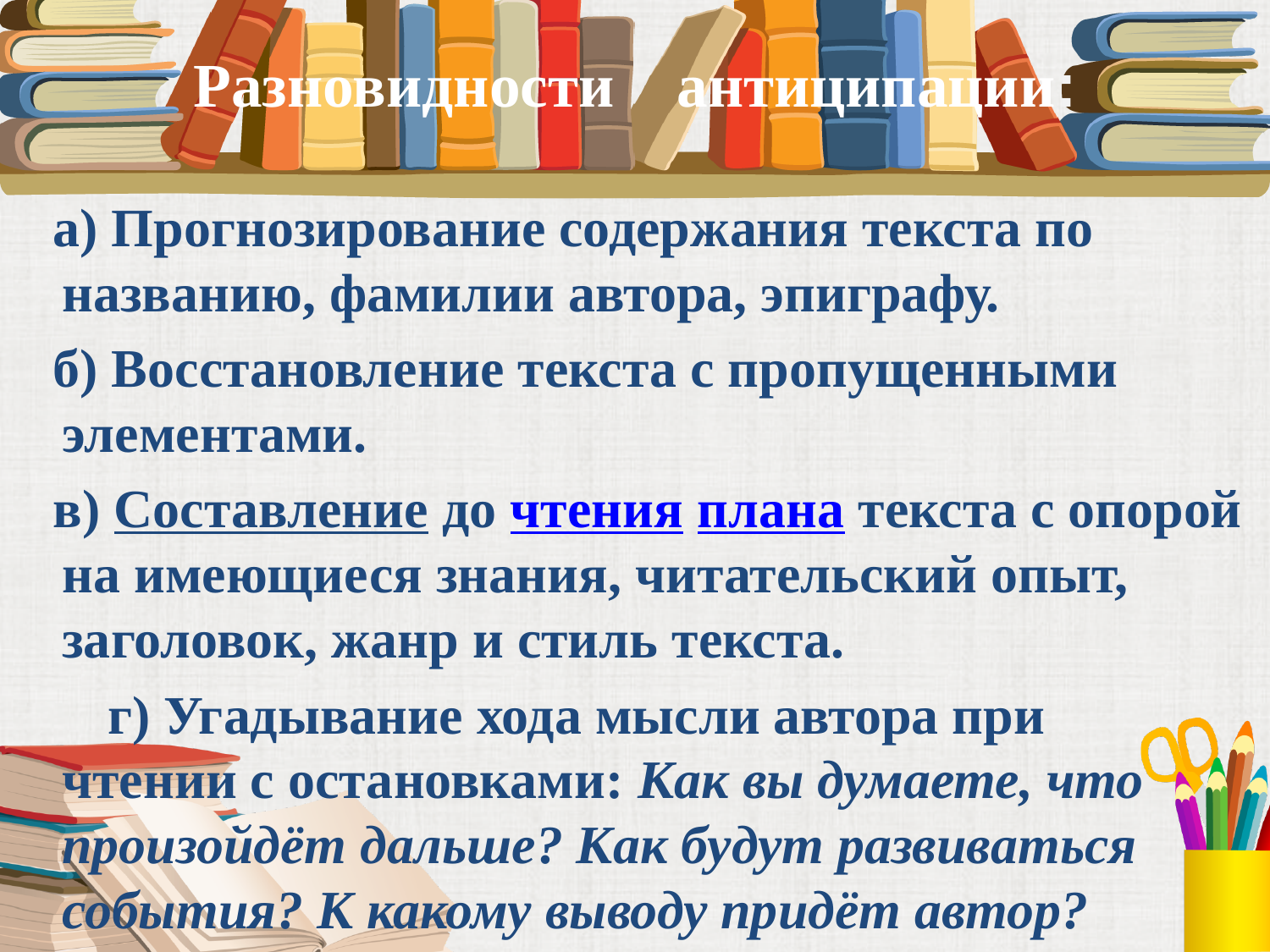

# Разновидности    антиципации:
   а) Прогнозирование содержания текста по названию, фамилии автора, эпиграфу.
   б) Восстановление текста с пропущенными элементами.
   в) Составление до чтения плана текста с опорой на имеющиеся знания, читательский опыт, заголовок, жанр и стиль текста.
       г) Угадывание хода мысли автора при        	чтении с остановками: Как вы думаете, что произойдёт дальше? Как будут развиваться события? К какому выводу придёт автор?